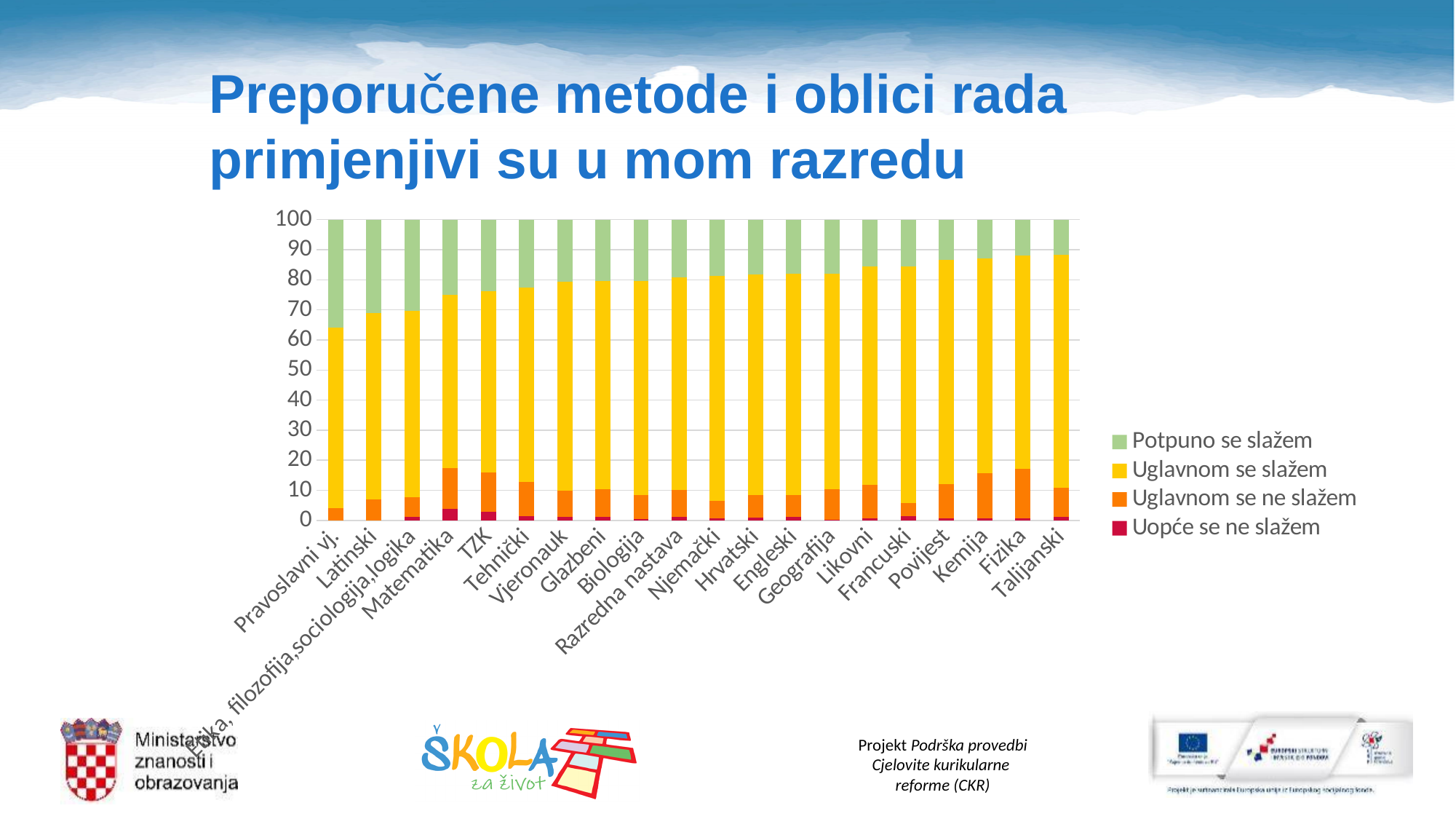

Preporučene metode i oblici rada
primjenjivi su u mom razredu

### Chart

| Category | Uopće se ne slažem | Uglavnom se ne slažem | Uglavnom se slažem | Potpuno se slažem |
|---|---|---|---|---|
| Pravoslavni vj. | 0.0 | 4.0 | 60.0 | 36.0 |
| Latinski | 0.0 | 6.896551724137931 | 62.06896551724138 | 31.03448275862069 |
| Etika, filozofija,sociologija,logika | 1.0869565217391304 | 6.521739130434782 | 61.95652173913043 | 30.434782608695656 |
| Matematika | 3.9047619047619047 | 13.428571428571429 | 57.61904761904761 | 25.047619047619047 |
| TZK | 2.8112449799196786 | 13.052208835341366 | 60.44176706827309 | 23.694779116465863 |
| Tehnički | 1.4705882352941175 | 11.27450980392157 | 64.70588235294117 | 22.54901960784314 |
| Vjeronauk | 1.1022044088176353 | 8.71743486973948 | 69.53907815631263 | 20.64128256513026 |
| Glazbeni | 1.1811023622047243 | 9.05511811023622 | 69.29133858267717 | 20.47244094488189 |
| Biologija | 0.4807692307692308 | 8.012820512820513 | 71.15384615384616 | 20.352564102564102 |
| Razredna nastava | 1.2016718913270636 | 9.012539184952978 | 70.6896551724138 | 19.096133751306166 |
| Njemački | 0.5755395683453237 | 5.899280575539569 | 74.82014388489209 | 18.705035971223023 |
| Hrvatski | 0.7911392405063291 | 7.515822784810126 | 73.41772151898735 | 18.275316455696203 |
| Engleski | 1.0389610389610389 | 7.467532467532467 | 73.44155844155844 | 18.051948051948052 |
| Geografija | 0.25380710659898476 | 10.152284263959391 | 71.57360406091371 | 18.02030456852792 |
| Likovni | 0.7604562737642585 | 11.02661596958175 | 72.6235741444867 | 15.5893536121673 |
| Francuski | 1.4084507042253522 | 4.225352112676056 | 78.87323943661971 | 15.492957746478872 |
| Povijest | 0.6525285481239804 | 11.419249592169658 | 74.55138662316476 | 13.376835236541599 |
| Kemija | 0.7009345794392523 | 14.953271028037381 | 71.49532710280374 | 12.850467289719624 |
| Fizika | 0.6825938566552902 | 16.38225255972696 | 70.98976109215018 | 11.945392491467576 |
| Talijanski | 1.2096774193548387 | 9.67741935483871 | 77.41935483870968 | 11.693548387096774 |